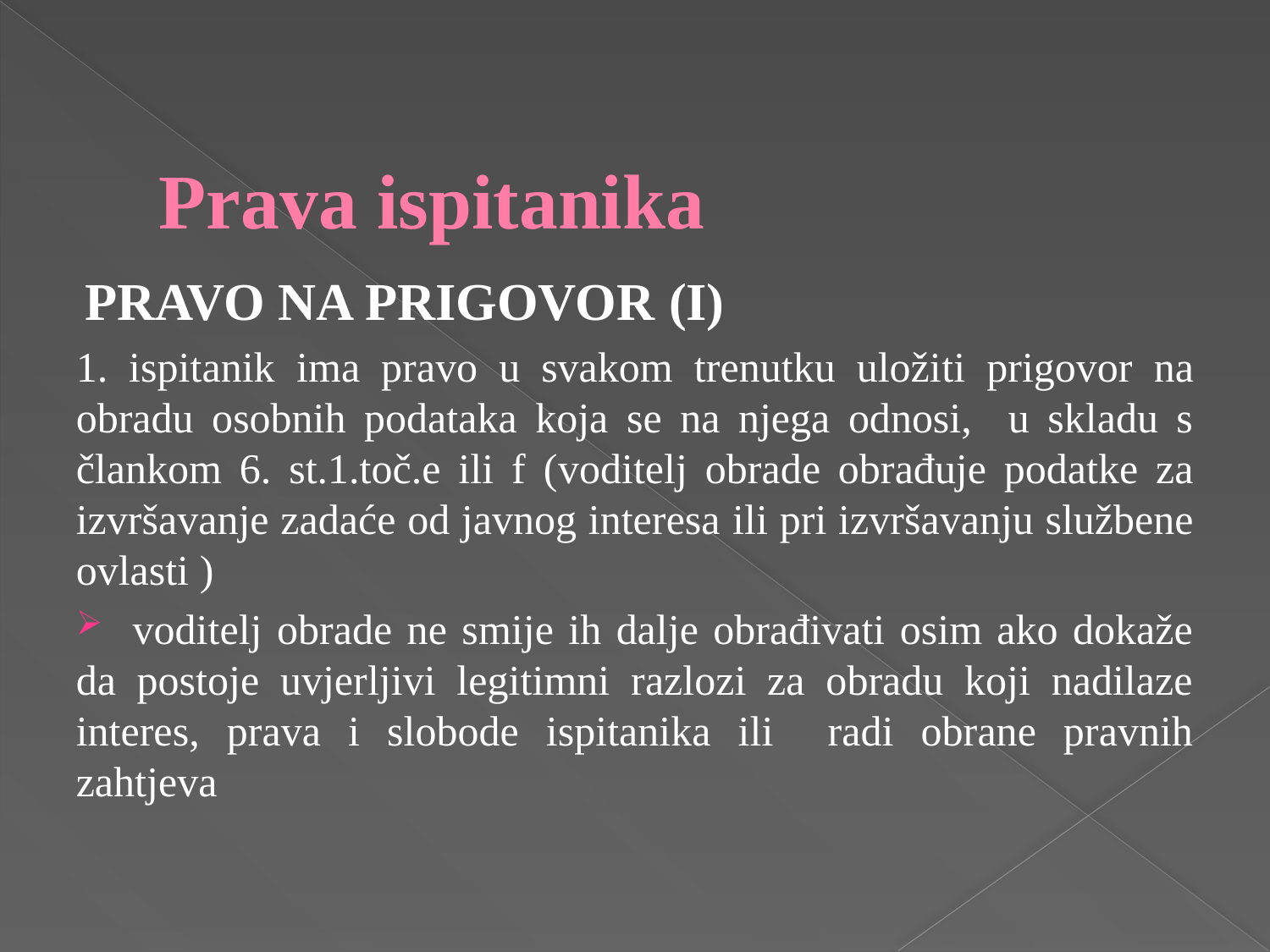

# Prava ispitanika
PRAVO NA PRIGOVOR (I)
1. ispitanik ima pravo u svakom trenutku uložiti prigovor na obradu osobnih podataka koja se na njega odnosi,  u skladu s člankom 6. st.1.toč.e ili f (voditelj obrade obrađuje podatke za izvršavanje zadaće od javnog interesa ili pri izvršavanju službene ovlasti )
  voditelj obrade ne smije ih dalje obrađivati osim ako dokaže da postoje uvjerljivi legitimni razlozi za obradu koji nadilaze interes, prava i slobode ispitanika ili  radi obrane pravnih zahtjeva